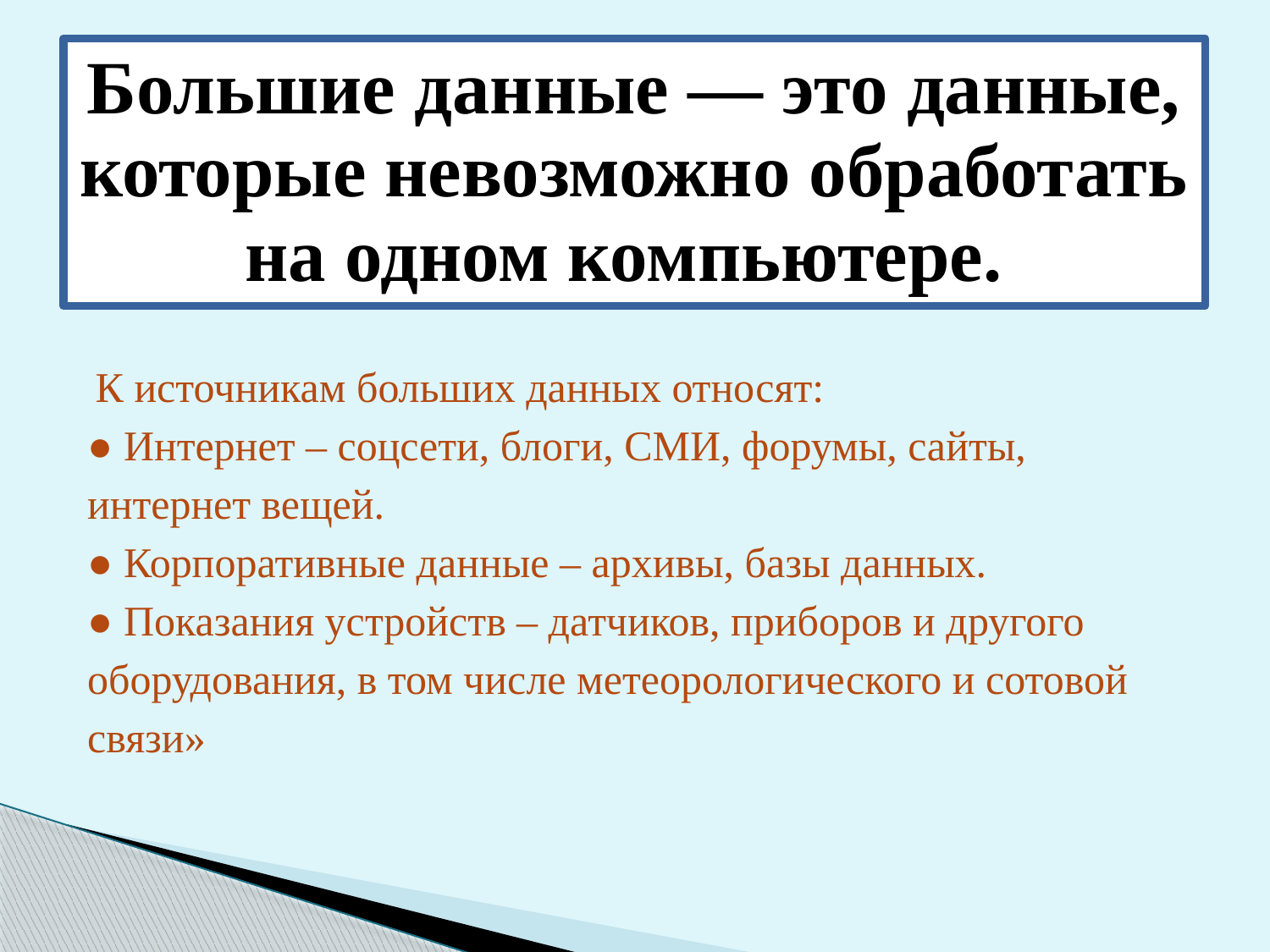

# Большие данные — это данные, которые невозможно обработать на одном компьютере.
 К источникам больших данных относят:
● Интернет – соцсети, блоги, СМИ, форумы, сайты, интернет вещей.
● Корпоративные данные – архивы, базы данных.
● Показания устройств – датчиков, приборов и другого оборудования, в том числе метеорологического и сотовой связи»